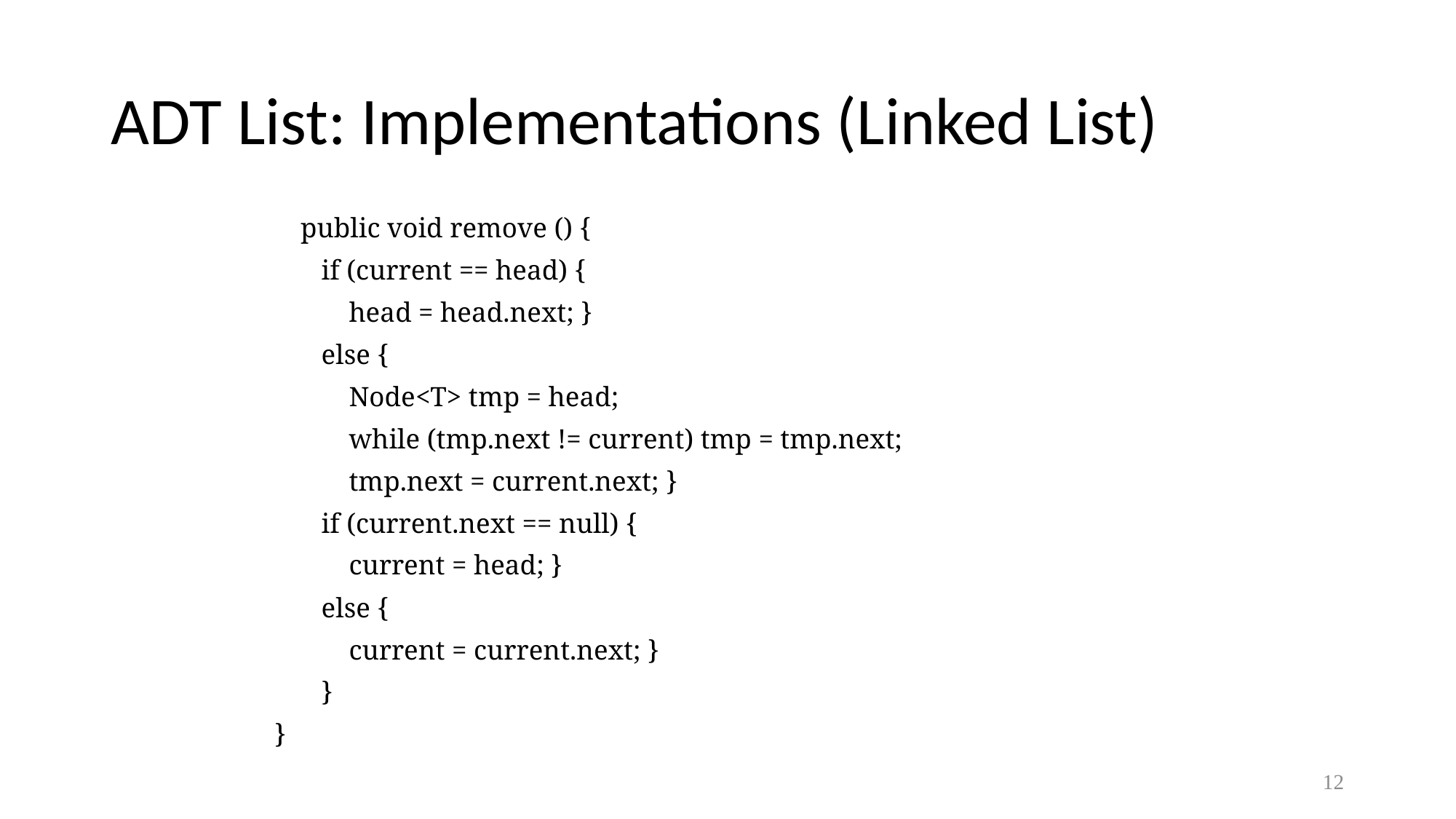

# ADT List: Implementations (Linked List)
	public void remove () {
	   if (current == head) {
	       head = head.next; }
	   else {
	       Node<T> tmp = head;
	       while (tmp.next != current) tmp = tmp.next;
	       tmp.next = current.next; }
	   if (current.next == null) {
	       current = head; }
	   else {
	       current = current.next; }
	   }
}
12